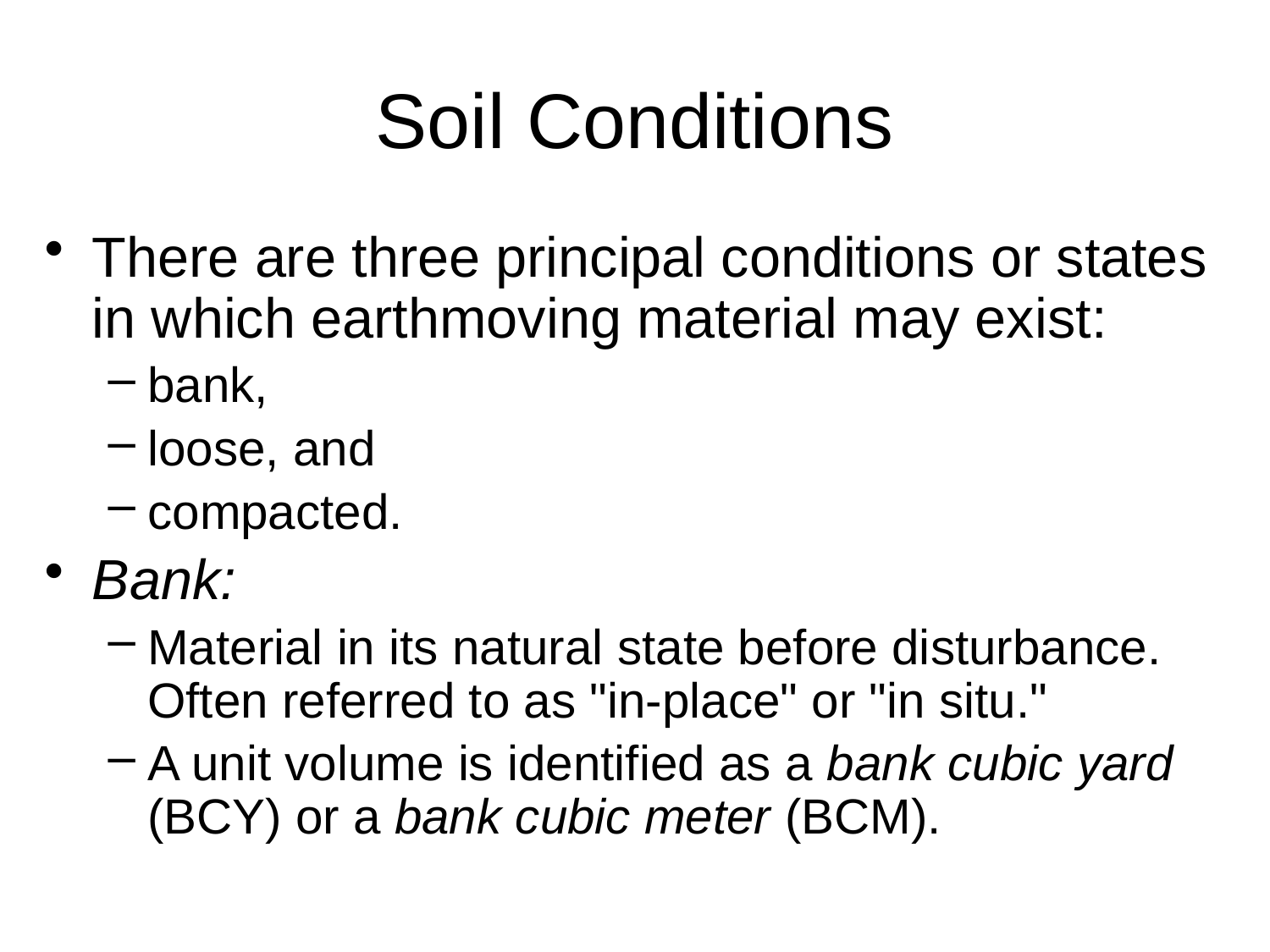

# Soil Conditions
There are three principal conditions or states in which earthmoving material may exist:
bank,
loose, and
compacted.
Bank:
Material in its natural state before disturbance. Often referred to as "in-place" or "in situ."
A unit volume is identified as a bank cubic yard (BCY) or a bank cubic meter (BCM).